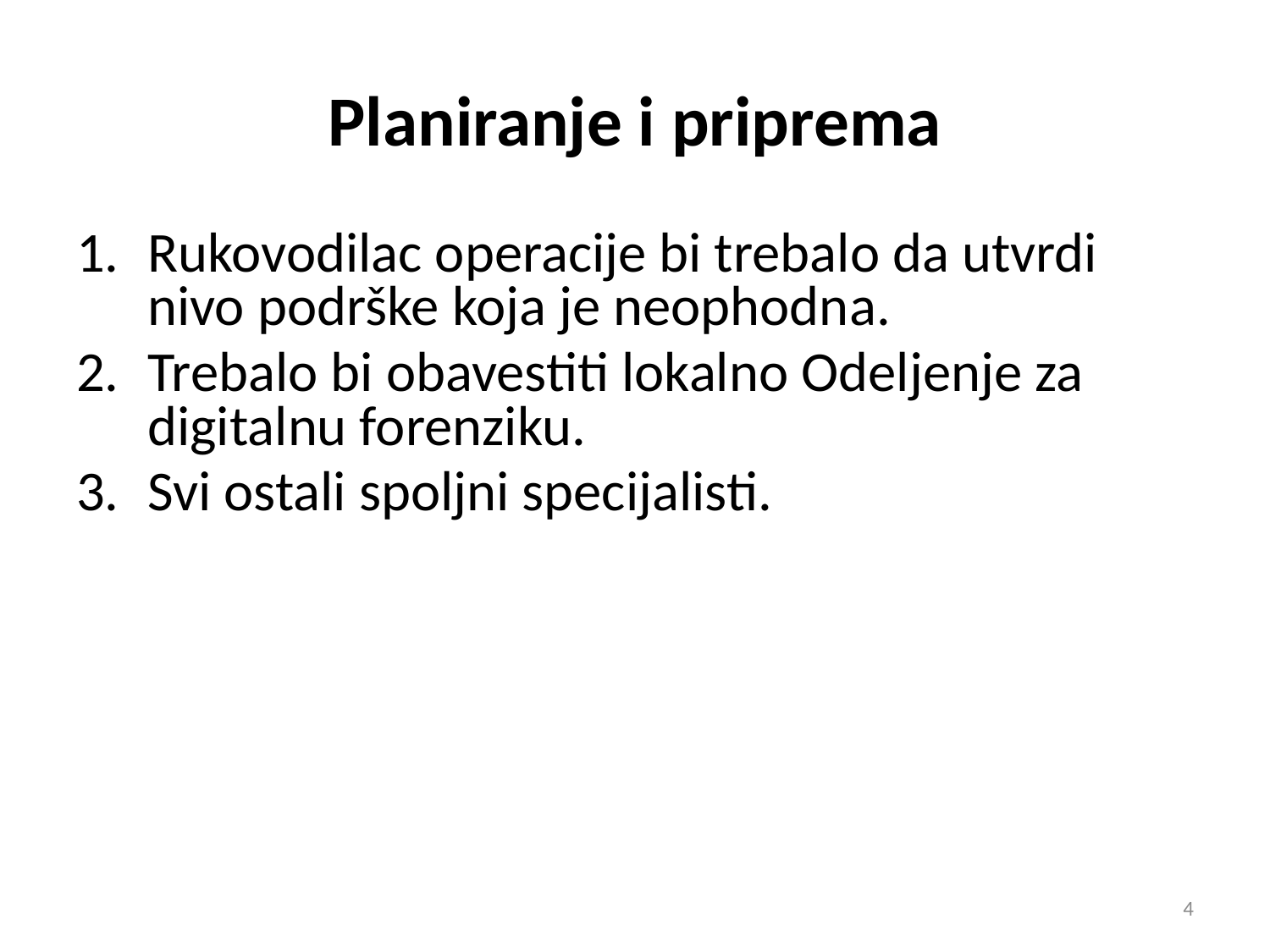

# Planiranje i priprema
Rukovodilac operacije bi trebalo da utvrdi nivo podrške koja je neophodna.
Trebalo bi obavestiti lokalno Odeljenje za digitalnu forenziku.
Svi ostali spoljni specijalisti.

4